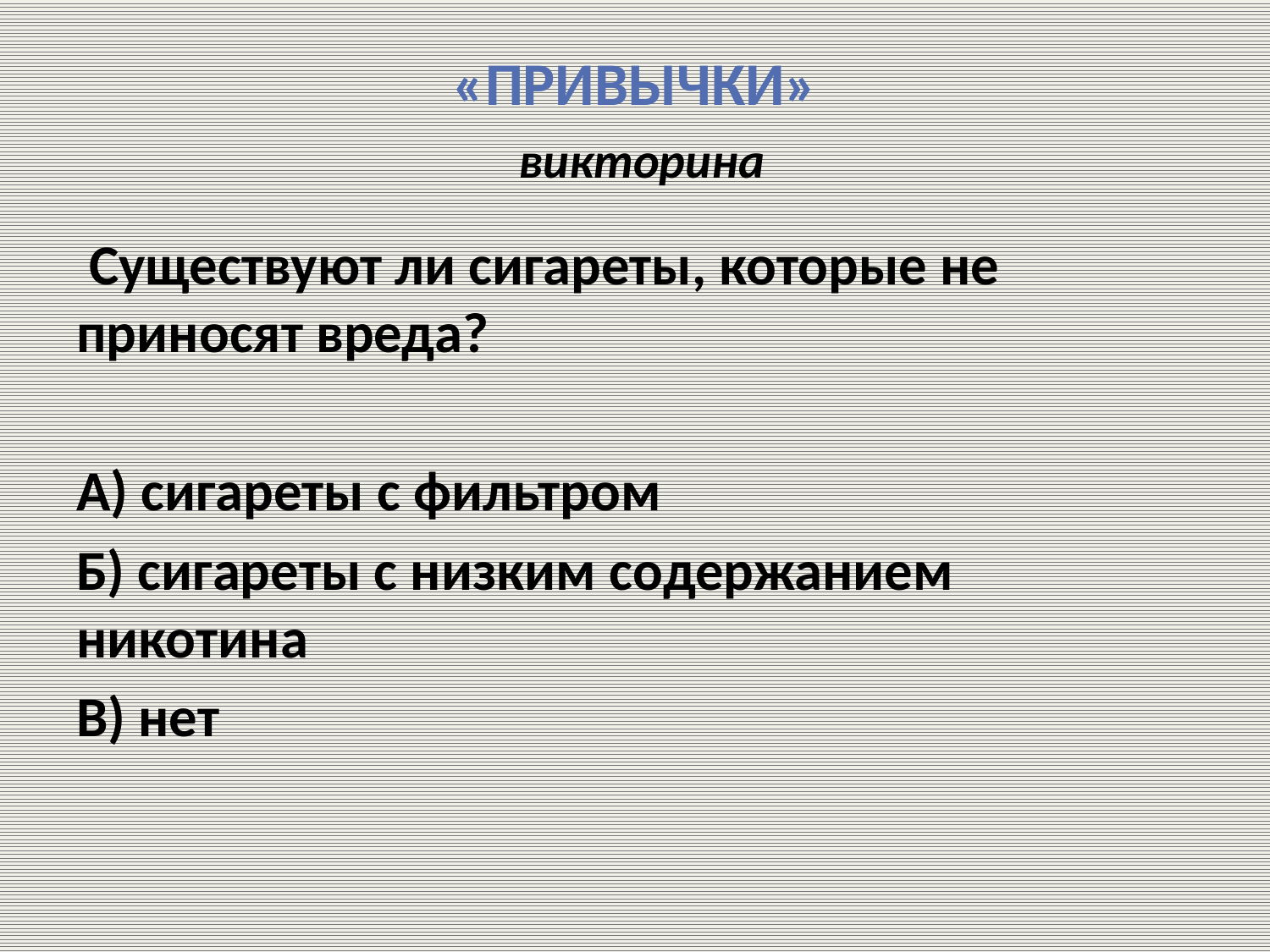

# «ПРИВЫЧКИ» викторина
 Существуют ли сигареты, которые не приносят вреда?

А) сигареты с фильтром
Б) сигареты с низким содержанием никотина
В) нет